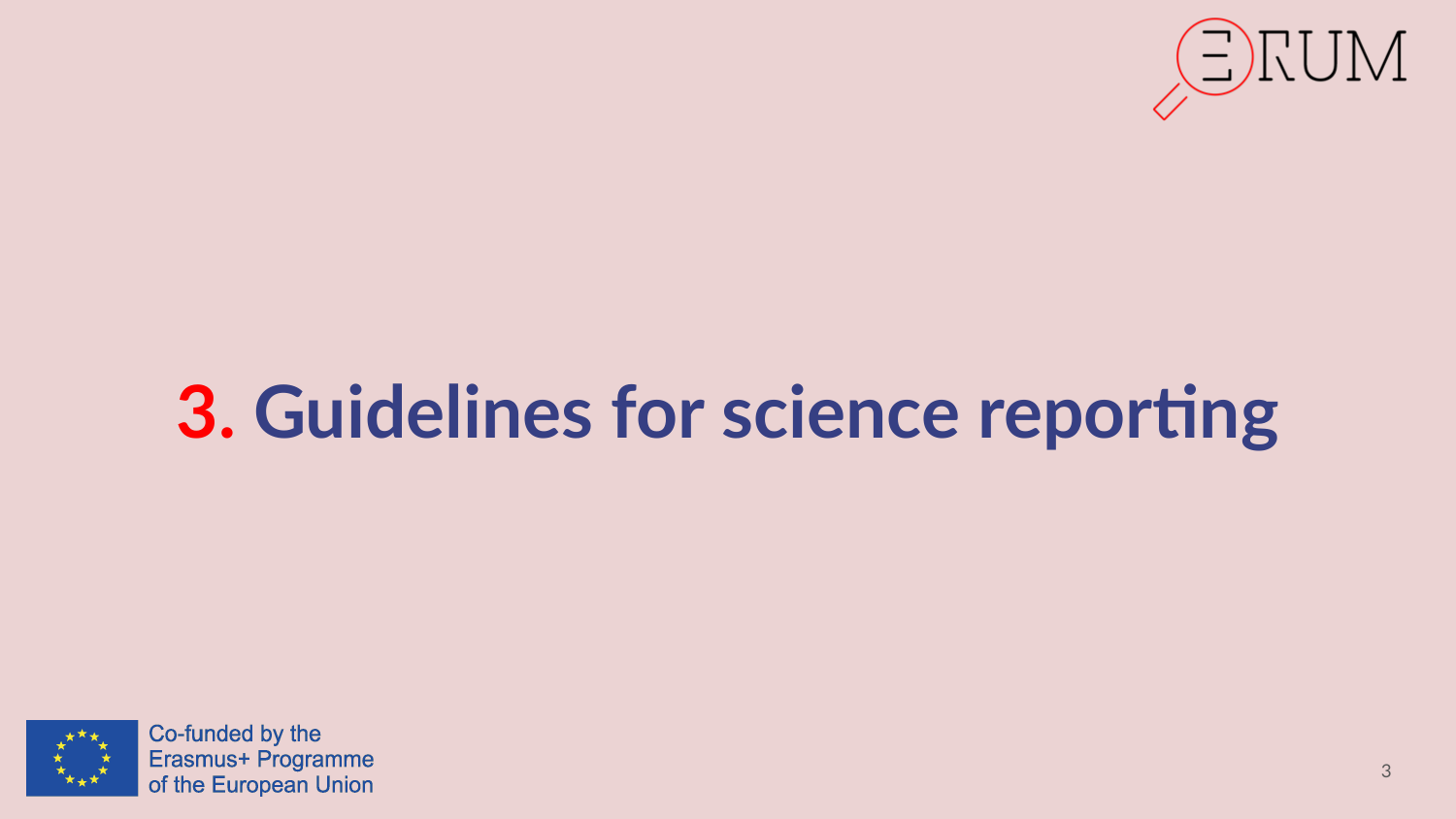

# 3. Guidelines for science reporting
3